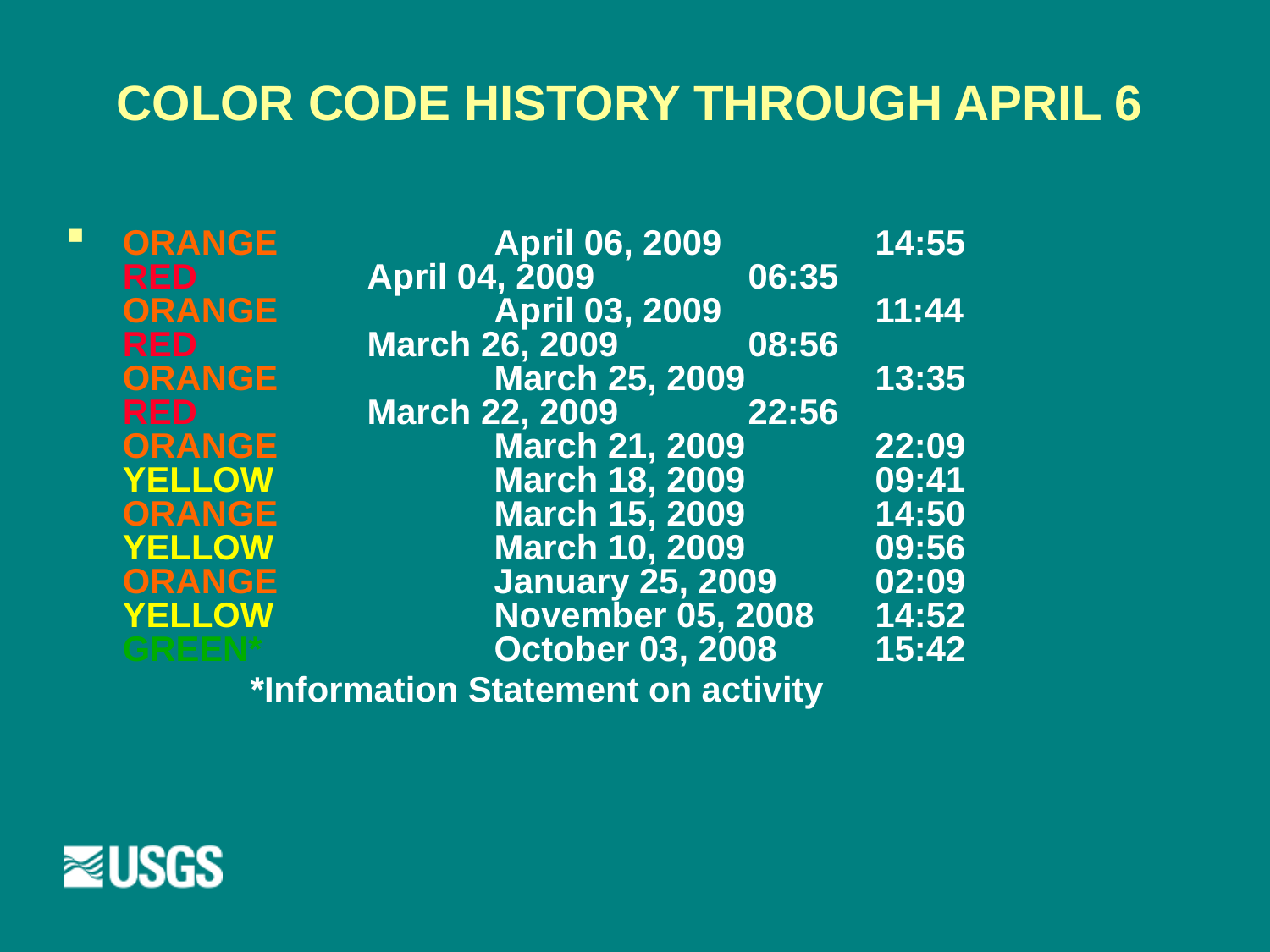

# COLOR CODE HISTORY THROUGH APRIL 6
 ORANGE 		April 06, 2009 		14:55
 RED 		April 04, 2009 		06:35
 ORANGE 		April 03, 2009 		11:44
 RED 		March 26, 2009 	08:56
 ORANGE 		March 25, 2009 	13:35
 RED 		March 22, 2009 	22:56
 ORANGE 		March 21, 2009 	22:09
 YELLOW 		March 18, 2009 	09:41
 ORANGE 		March 15, 2009 	14:50
 YELLOW 		March 10, 2009 	09:56
 ORANGE 		January 25, 2009 	02:09
 YELLOW 		November 05, 2008 	14:52
 GREEN*		October 03, 2008 	15:42
                   *Information Statement on activity